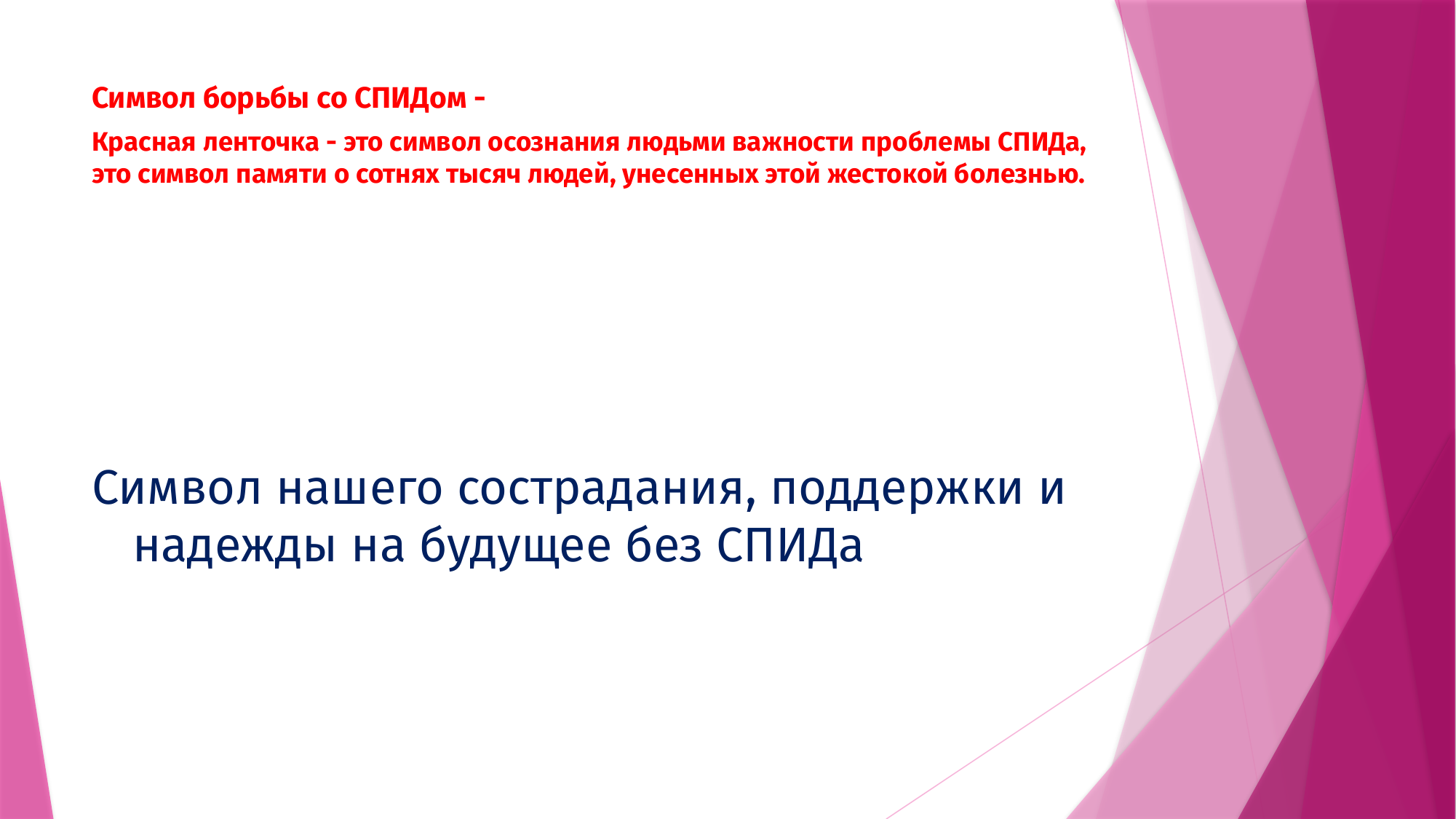

# Символ борьбы со СПИДом - Красная ленточка - это символ осознания людьми важности проблемы СПИДа, это символ памяти о сотнях тысяч людей, унесенных этой жестокой болезнью.

Символ нашего сострадания, поддержки и надежды на будущее без СПИДа